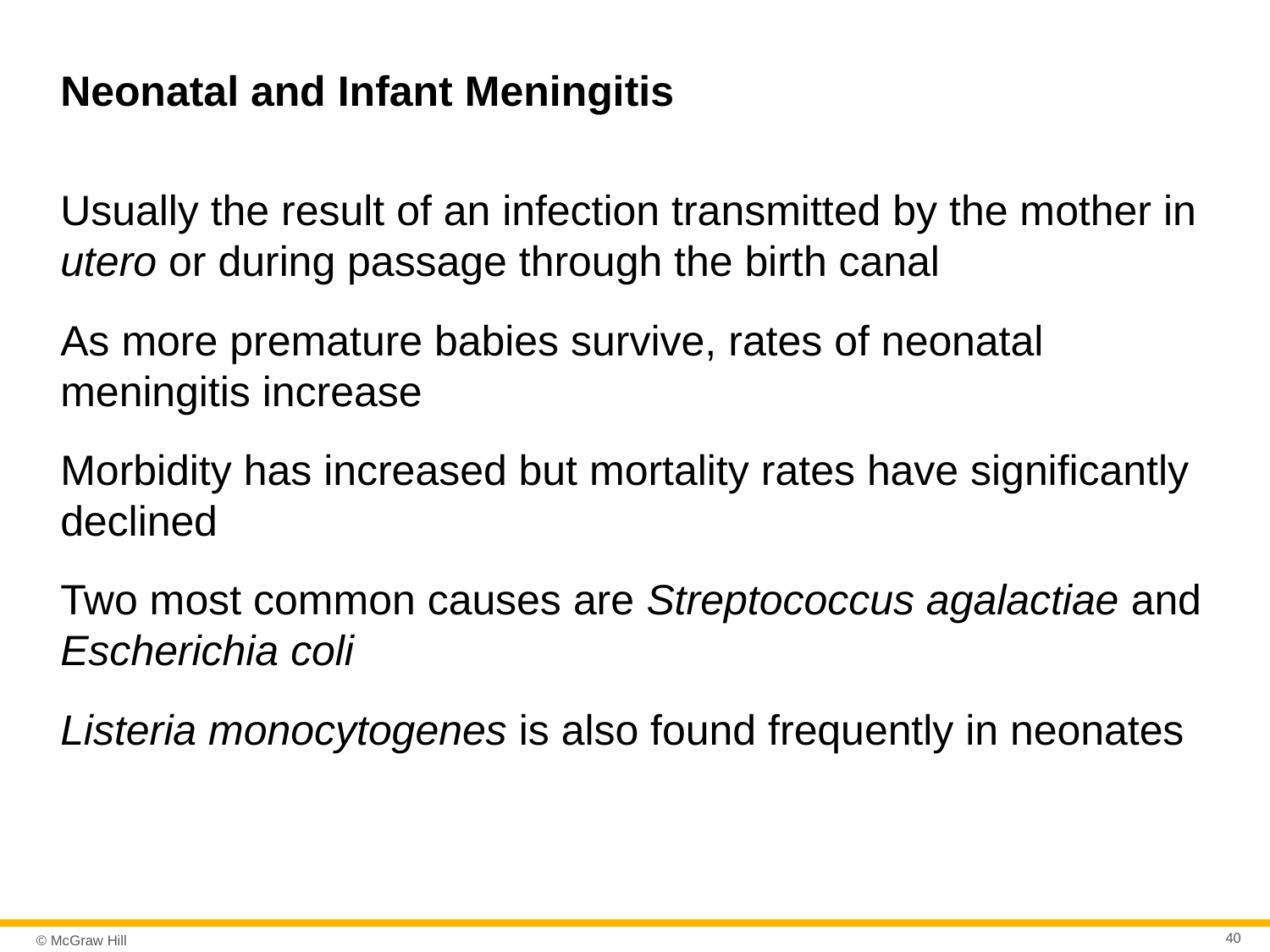

# Neonatal and Infant Meningitis
Usually the result of an infection transmitted by the mother in utero or during passage through the birth canal
As more premature babies survive, rates of neonatal meningitis increase
Morbidity has increased but mortality rates have significantly declined
Two most common causes are Streptococcus agalactiae and Escherichia coli
Listeria monocytogenes is also found frequently in neonates